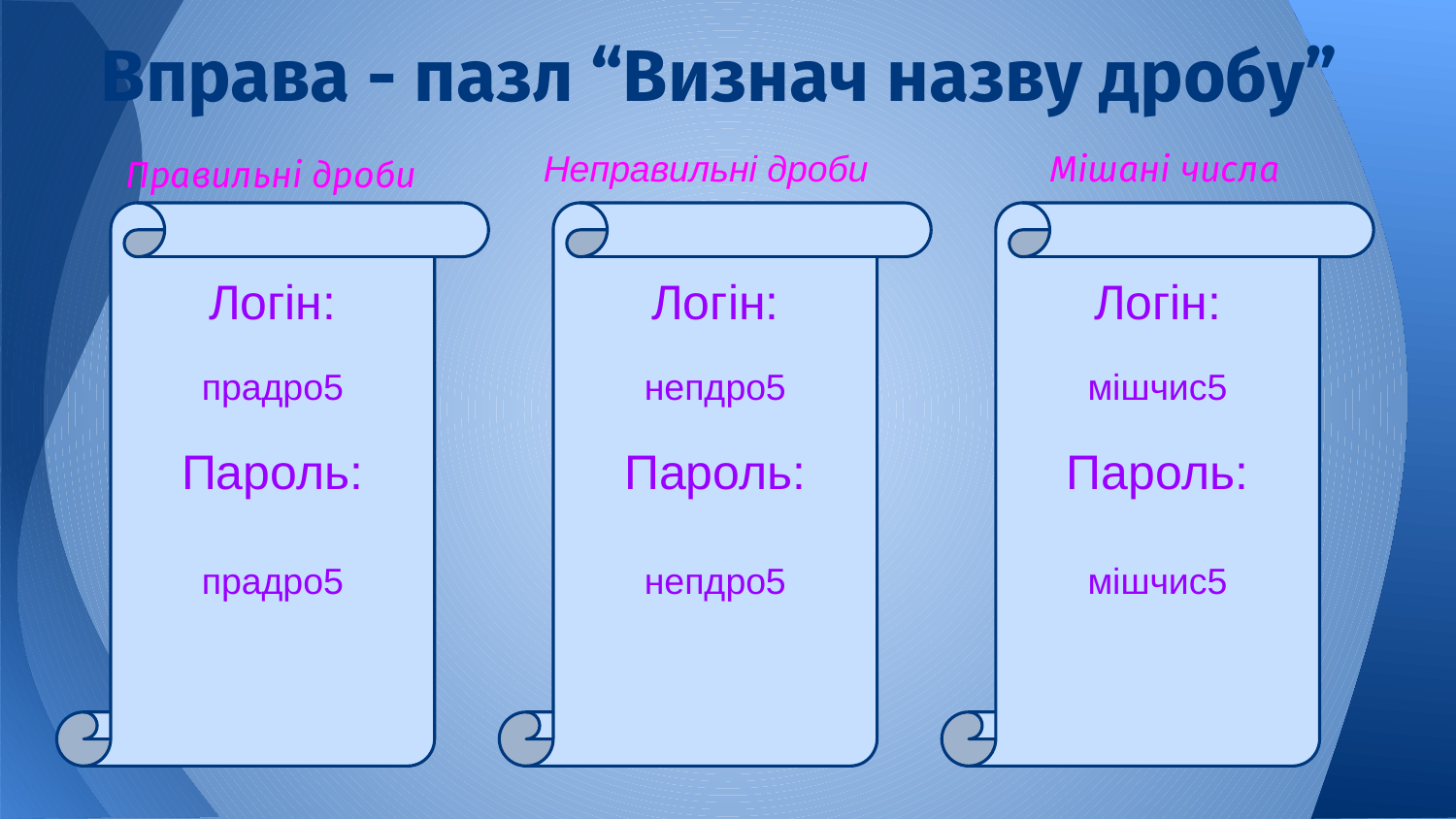

# Вправа - пазл “Визнач назву дробу”
Мішані числа
Правильні дроби
Неправильні дроби
Логін:

непдро5

Пароль:

непдро5
Логін:

мішчис5

Пароль:

мішчис5
Логін:

прадро5

Пароль:

прадро5